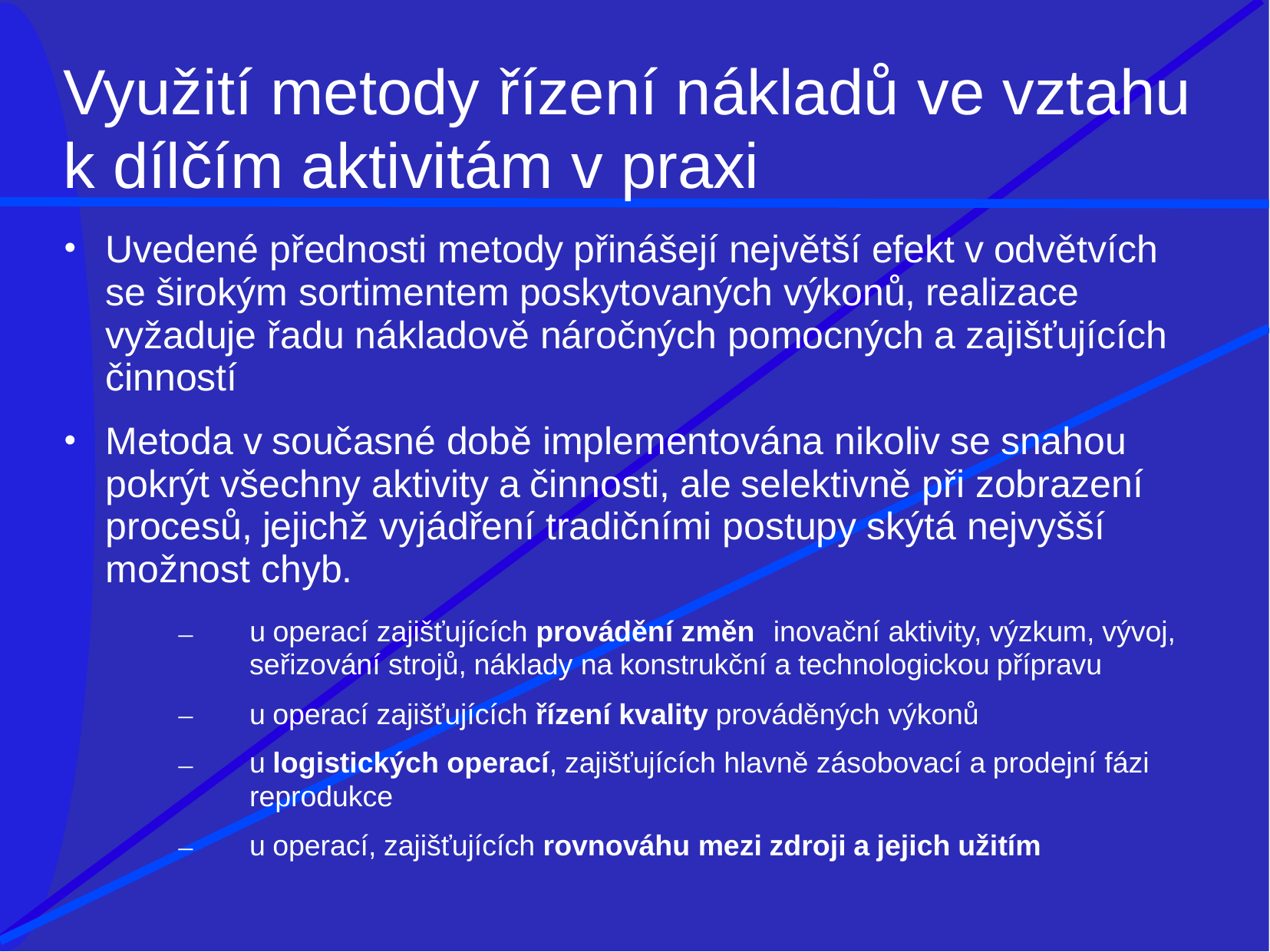

# Využití metody řízení nákladů ve vztahu
k dílčím aktivitám v praxi
Uvedené přednosti metody přinášejí největší efekt v odvětvích se širokým sortimentem poskytovaných výkonů, realizace vyžaduje řadu nákladově náročných pomocných a zajišťujících činností
Metoda v současné době implementována nikoliv se snahou pokrýt všechny aktivity a činnosti, ale selektivně při zobrazení procesů, jejichž vyjádření tradičními postupy skýtá nejvyšší možnost chyb.
u operací zajišťujících provádění změn	inovační aktivity, výzkum, vývoj,
seřizování strojů, náklady na konstrukční a technologickou přípravu
u operací zajišťujících řízení kvality prováděných výkonů
u logistických operací, zajišťujících hlavně zásobovací a prodejní fázi
reprodukce
u operací, zajišťujících rovnováhu mezi zdroji a jejich užitím
–
–
–
–